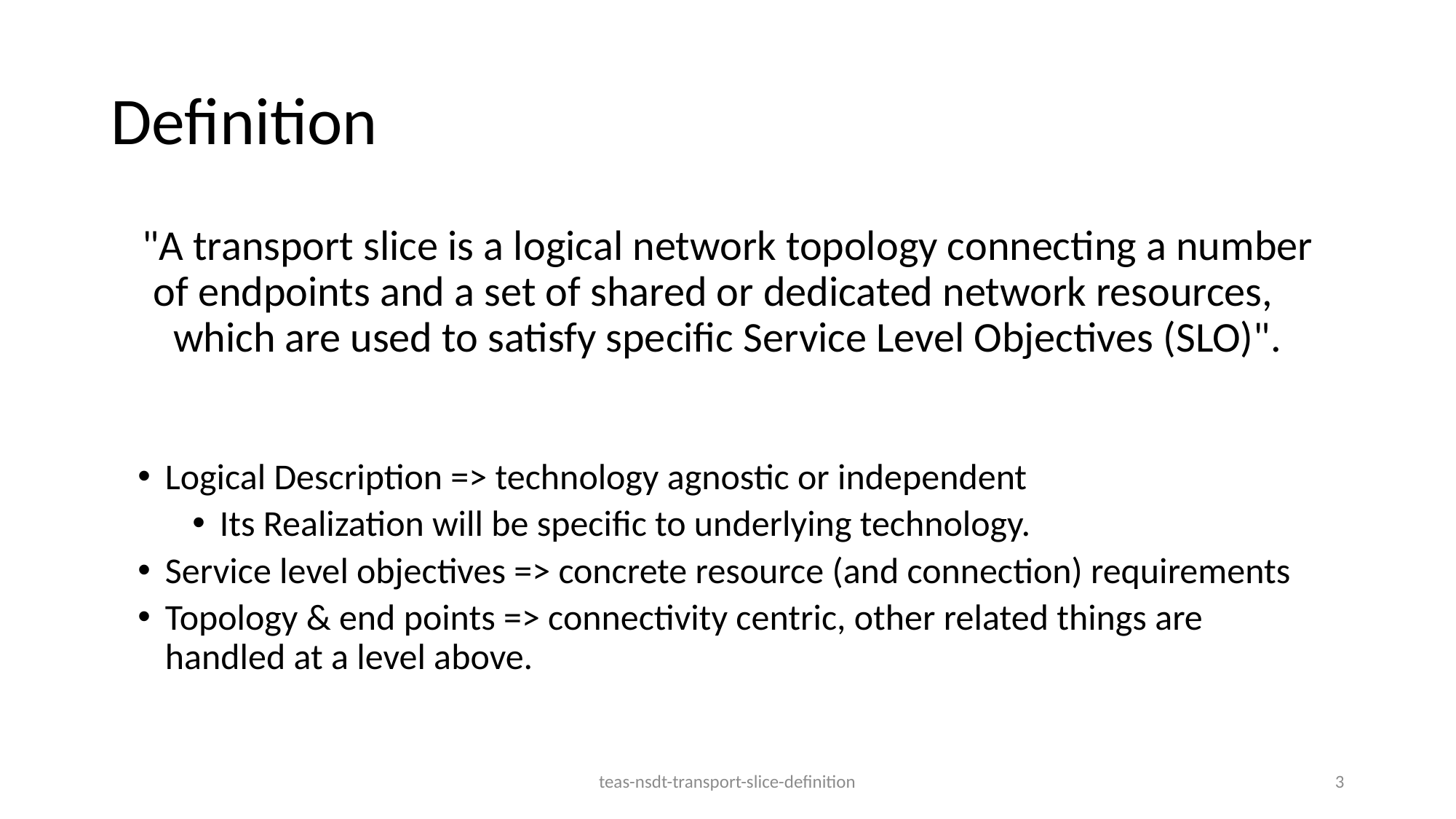

# Definition
 "A transport slice is a logical network topology connecting a number  of endpoints and a set of shared or dedicated network resources,    which are used to satisfy specific Service Level Objectives (SLO)".
Logical Description => technology agnostic or independent
Its Realization will be specific to underlying technology.
Service level objectives => concrete resource (and connection) requirements
Topology & end points => connectivity centric, other related things are handled at a level above.
teas-nsdt-transport-slice-definition
3